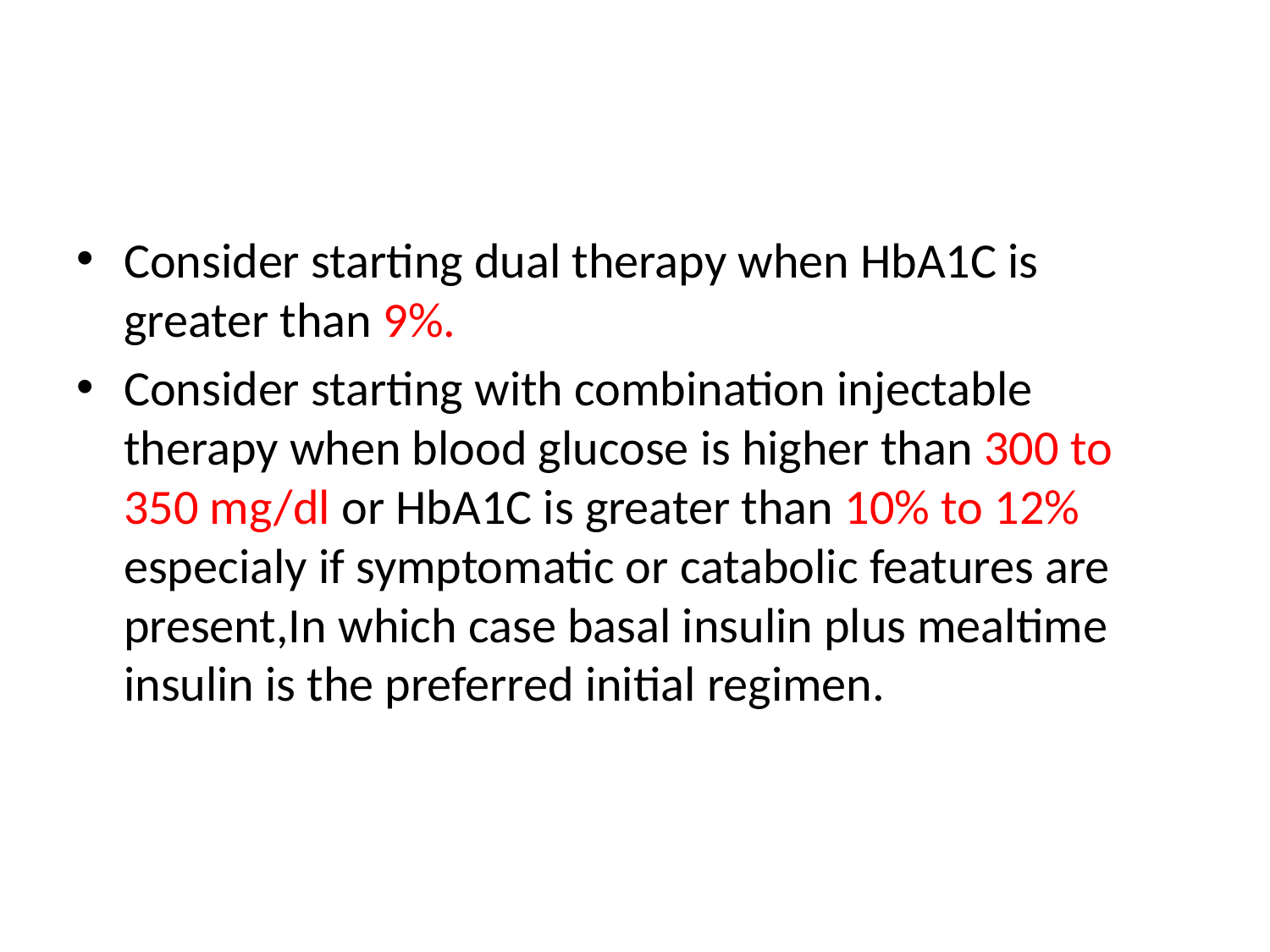

#
Consider starting dual therapy when HbA1C is greater than 9%.
Consider starting with combination injectable therapy when blood glucose is higher than 300 to 350 mg/dl or HbA1C is greater than 10% to 12% especialy if symptomatic or catabolic features are present,In which case basal insulin plus mealtime insulin is the preferred initial regimen.